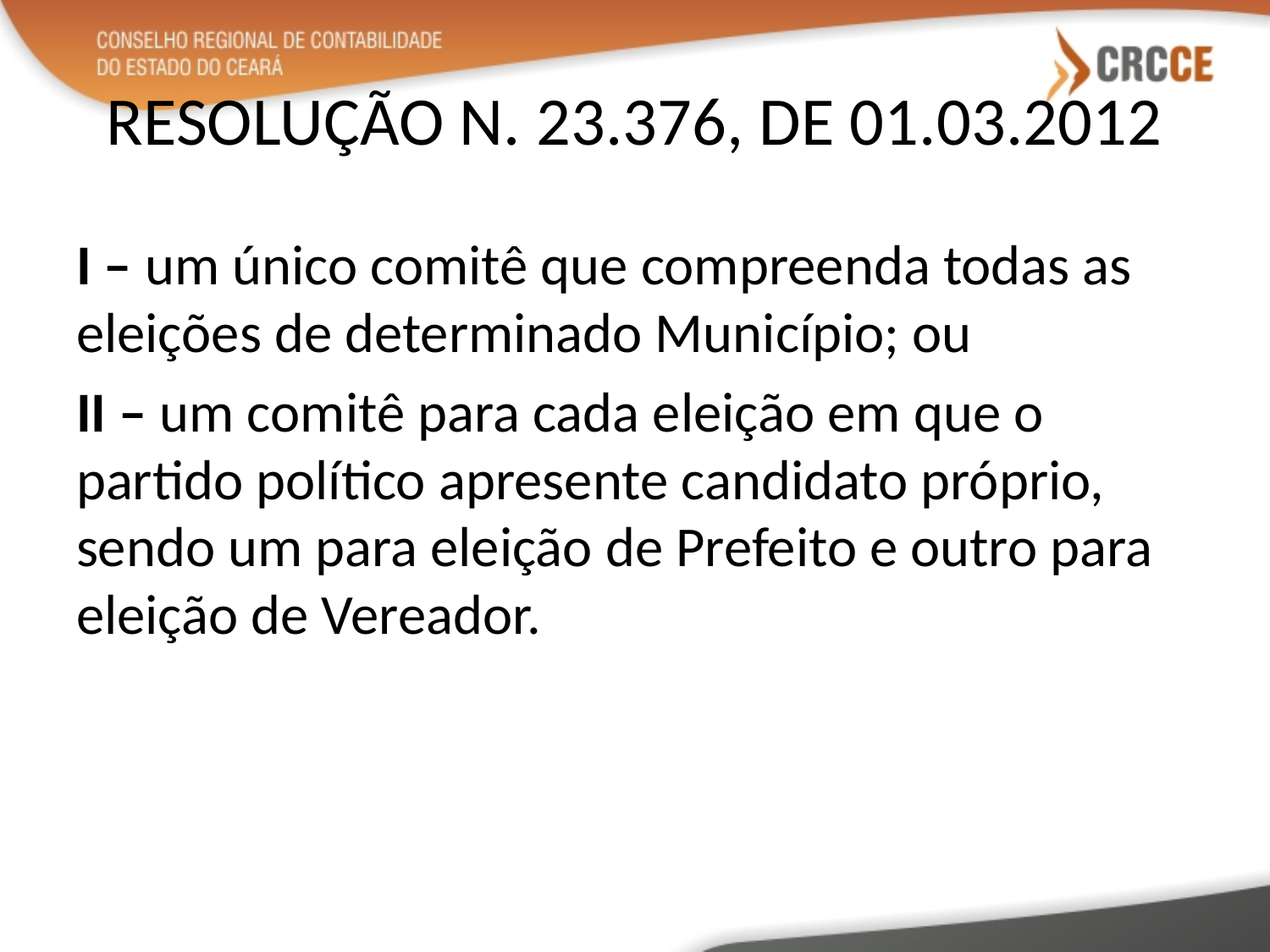

# RESOLUÇÃO N. 23.376, DE 01.03.2012
I – um único comitê que compreenda todas as eleições de determinado Município; ou
II – um comitê para cada eleição em que o partido político apresente candidato próprio, sendo um para eleição de Prefeito e outro para eleição de Vereador.